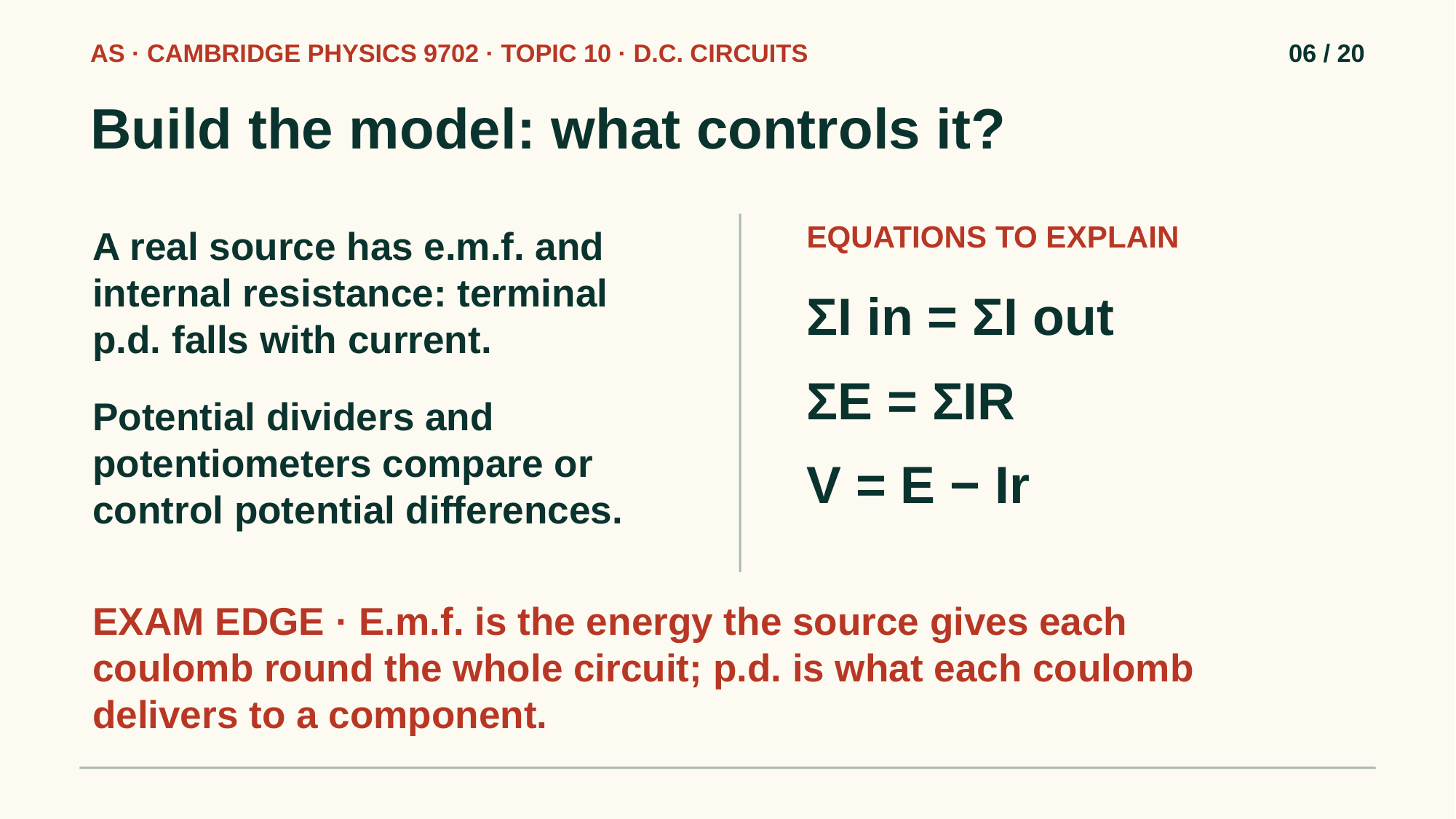

AS · CAMBRIDGE PHYSICS 9702 · TOPIC 10 · D.C. CIRCUITS
06 / 20
Build the model: what controls it?
EQUATIONS TO EXPLAIN

A real source has e.m.f. and internal resistance: terminal p.d. falls with current.
ΣI in = ΣI out
ΣE = ΣIR
Potential dividers and potentiometers compare or control potential differences.
V = E − Ir
EXAM EDGE · E.m.f. is the energy the source gives each coulomb round the whole circuit; p.d. is what each coulomb delivers to a component.